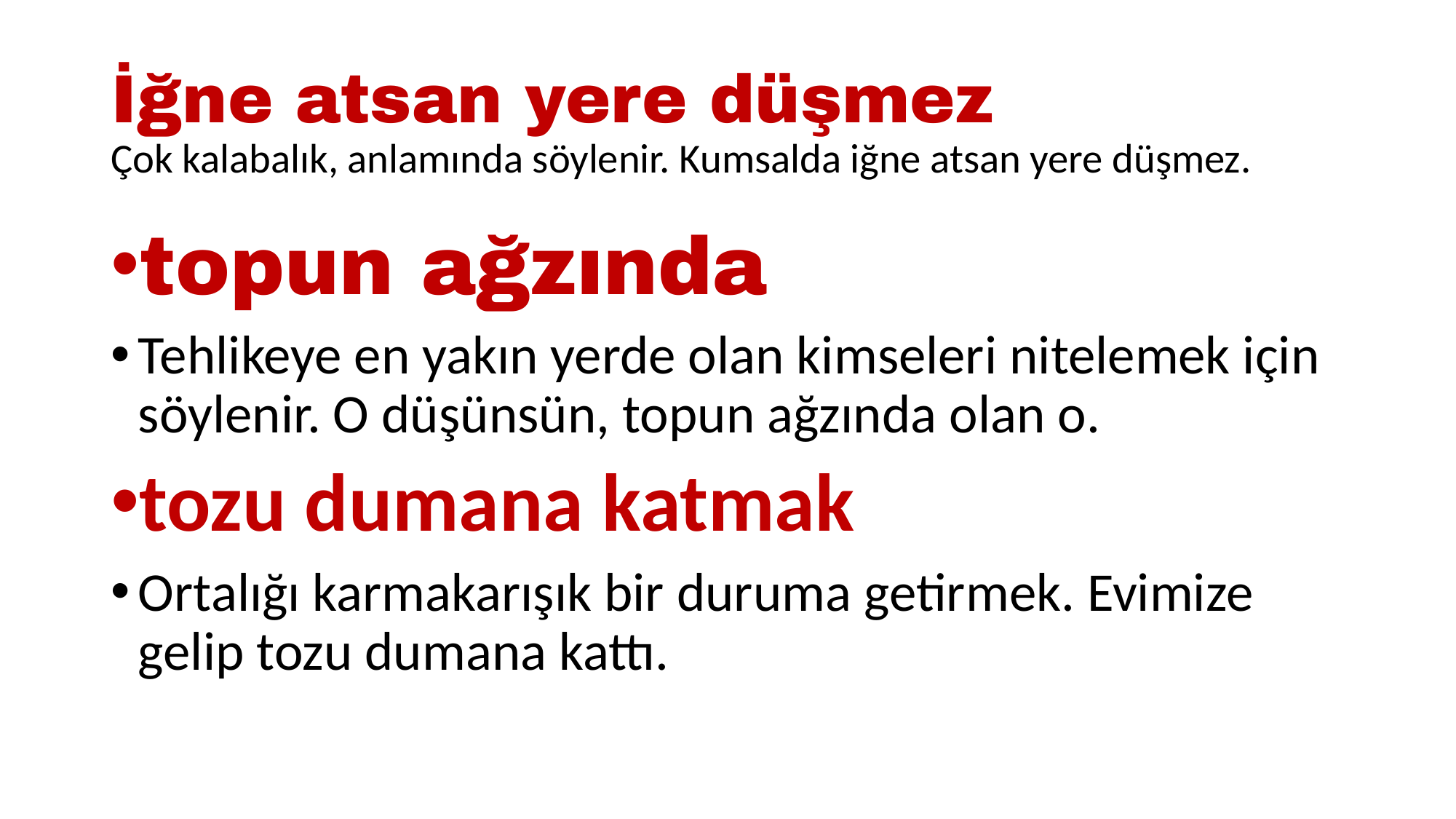

# İğne atsan yere düşmez Çok kalabalık, anlamında söylenir. Kumsalda iğne atsan yere düşmez.
topun ağzında
Tehlikeye en yakın yerde olan kimseleri nitelemek için söylenir. O düşünsün, topun ağzında olan o.
tozu dumana katmak
Ortalığı karmakarışık bir duruma getirmek. Evimize gelip tozu dumana kattı.